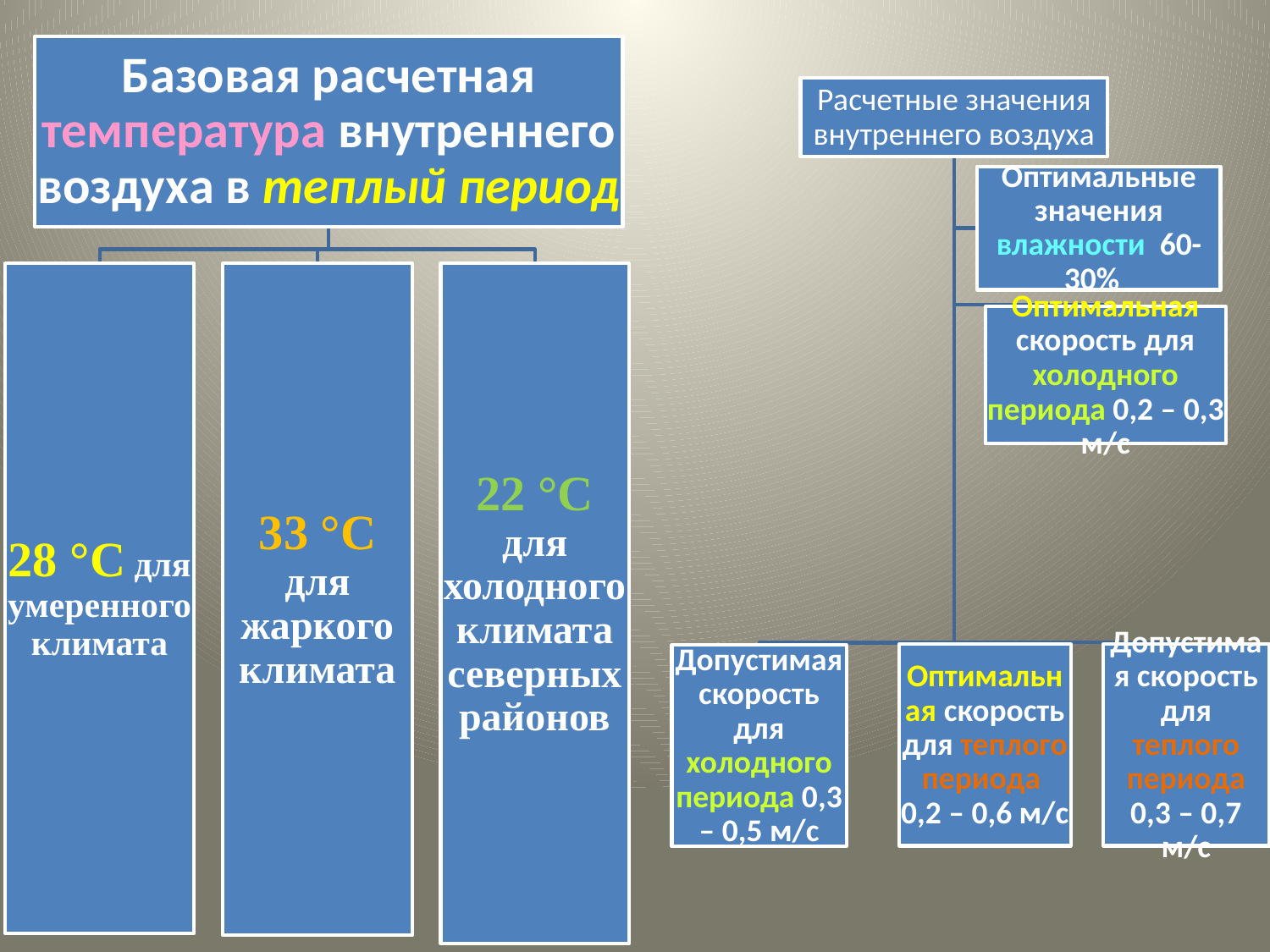

Базовая расчетная температура внутреннего воздуха в теплый период
28 °C для умеренного климата
33 °C для жаркого климата
22 °C для холодного климата северных районов
Расчетные значения внутреннего воздуха
Допустимая скорость для холодного периода 0,3 – 0,5 м/с
Оптимальная скорость для холодного периода 0,2 – 0,3 м/с
Допустимая скорость для теплого периода 0,3 – 0,7 м/с
Оптимальные значения влажности  60-30%
Оптимальная скорость для теплого периода  0,2 – 0,6 м/с